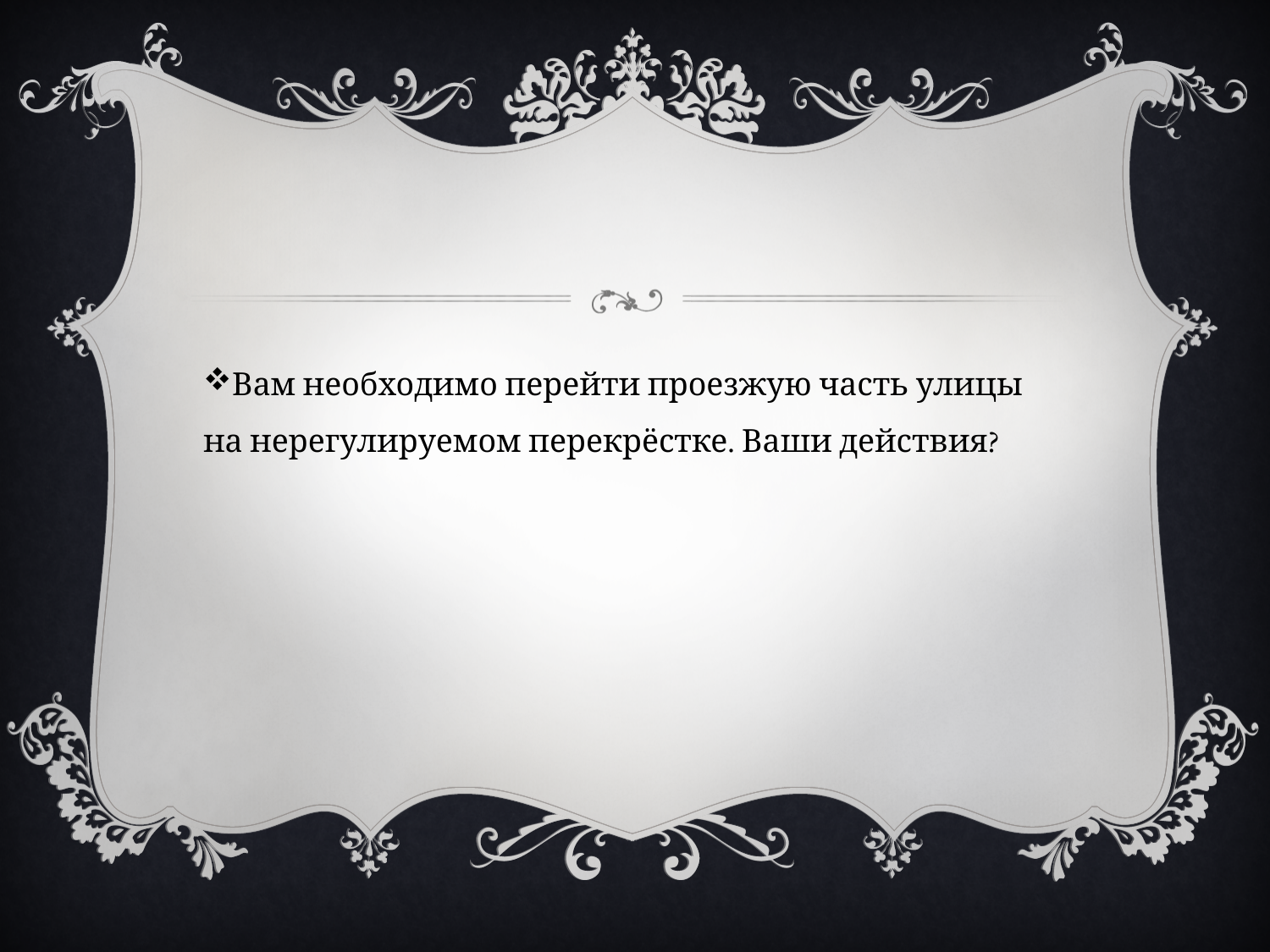

#
Вам необходимо перейти проезжую часть улицы на нерегулируемом перекрёстке. Ваши действия?